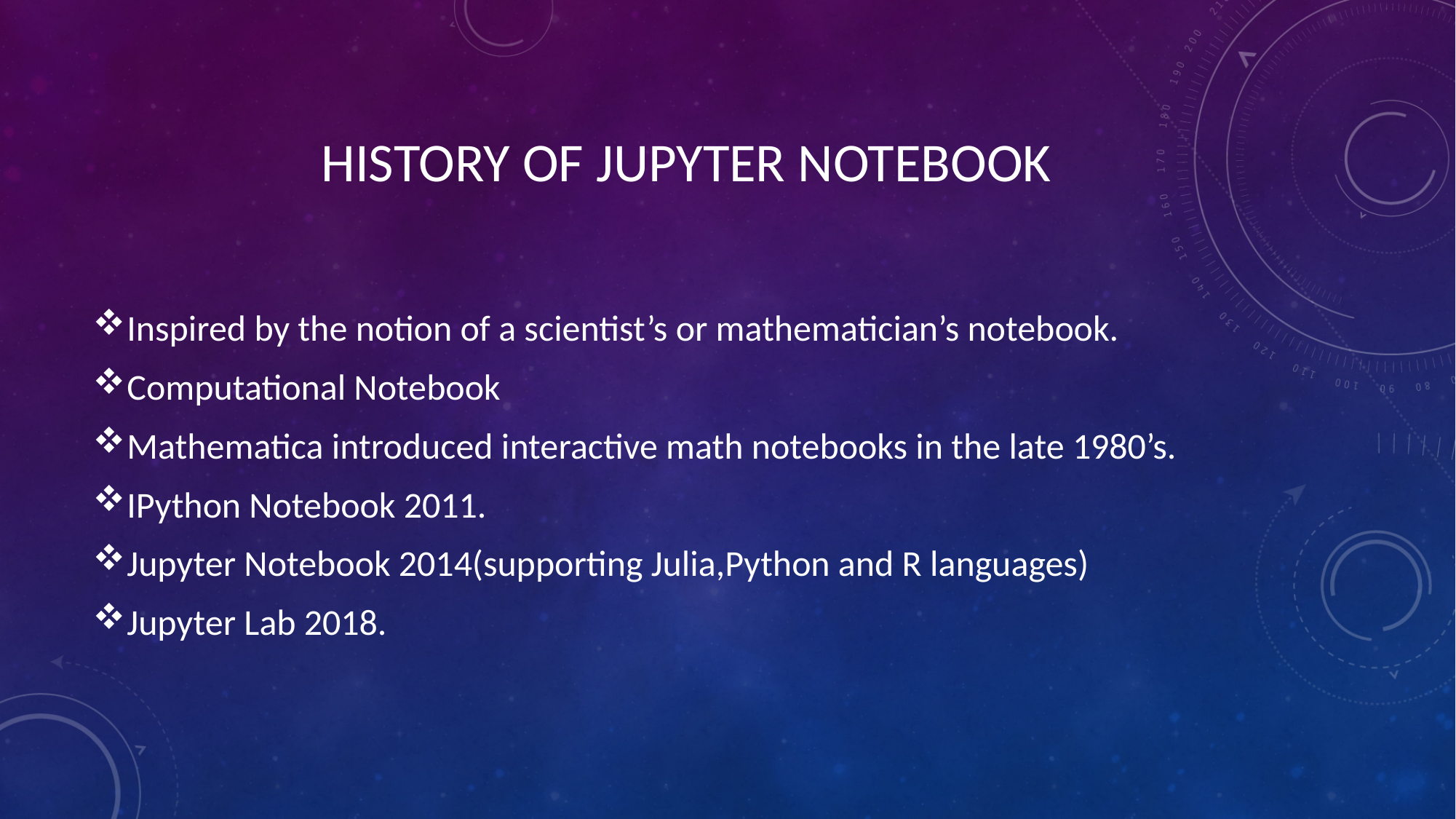

# History of Jupyter Notebook
Inspired by the notion of a scientist’s or mathematician’s notebook.
Computational Notebook
Mathematica introduced interactive math notebooks in the late 1980’s.
IPython Notebook 2011.
Jupyter Notebook 2014(supporting Julia,Python and R languages)
Jupyter Lab 2018.